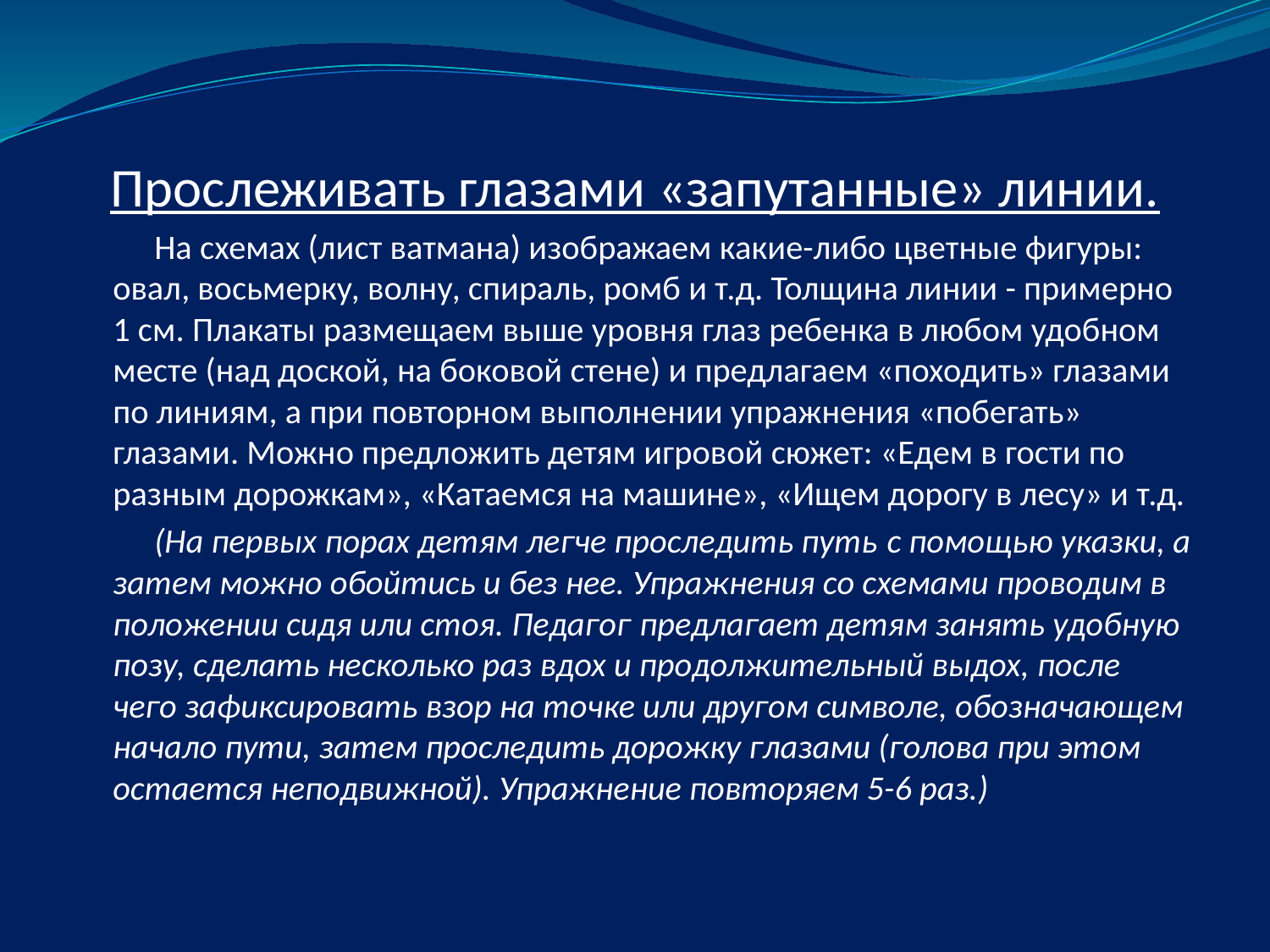

Прослеживать глазами «запутанные» линии.
          На схемах (лист ватмана) изображаем какие-либо цветные фигуры: овал, восьмерку, волну, спираль, ромб и т.д. Толщина линии - примерно 1 см. Плакаты размещаем выше уровня глаз ребенка в любом удобном месте (над доской, на боковой стене) и предлагаем «походить» глазами по линиям, а при повторном выполнении упражнения «побегать» глазами. Можно предложить детям игровой сюжет: «Едем в гости по разным дорожкам», «Катаемся на машине», «Ищем дорогу в лесу» и т.д.
          (На первых порах детям легче проследить путь с помощью указки, а затем можно обойтись и без нее. Упражнения со схемами проводим в положении сидя или стоя. Педагог предлагает детям занять удобную позу, сделать несколько раз вдох и продолжительный выдох, после чего зафиксировать взор на точке или другом символе, обозначающем начало пути, затем проследить дорожку глазами (голова при этом остается неподвижной). Упражнение повторяем 5-6 раз.)